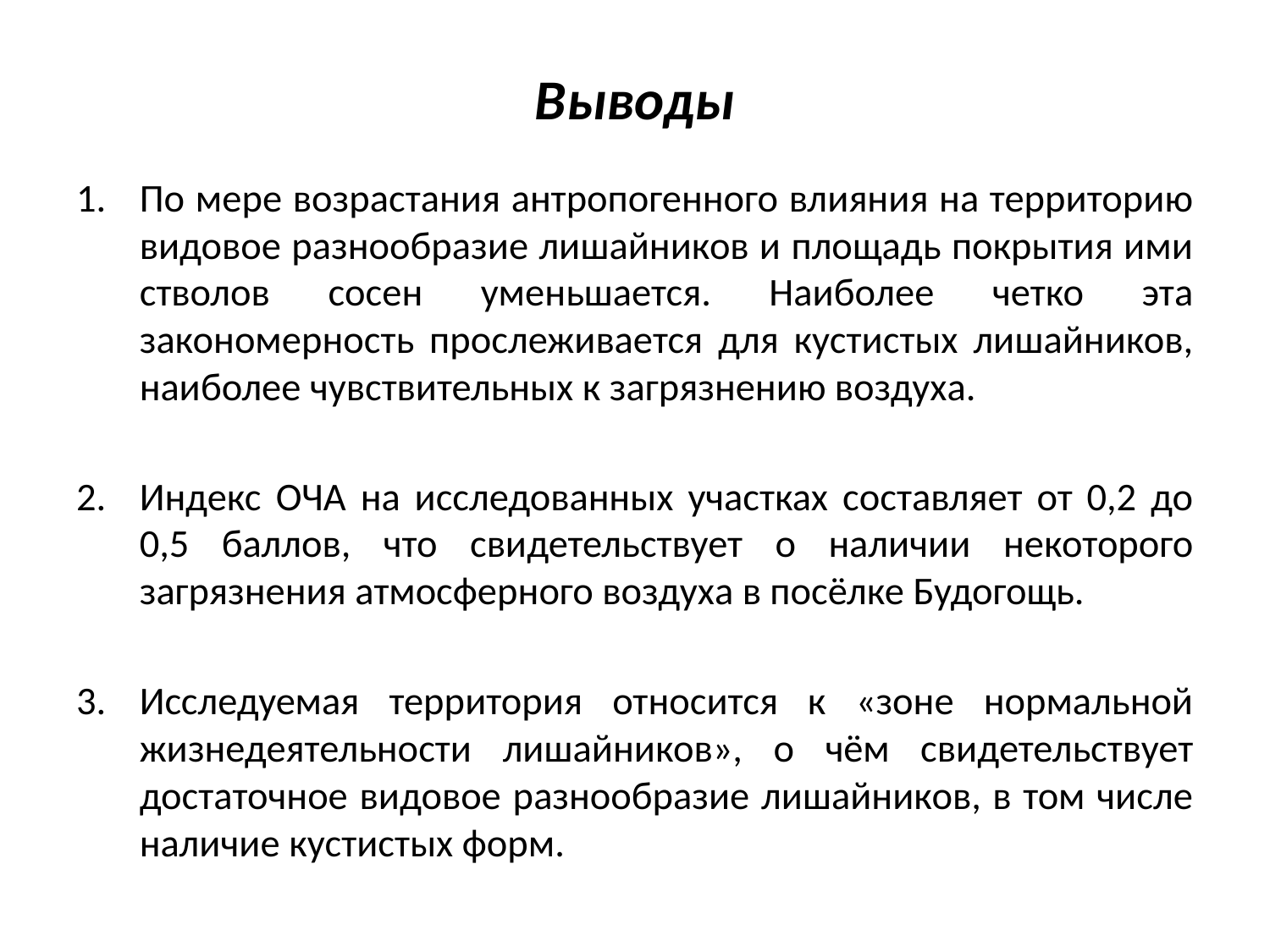

# Выводы
По мере возрастания антропогенного влияния на территорию видовое разнообразие лишайников и площадь покрытия ими стволов сосен уменьшается. Наиболее четко эта закономерность прослеживается для кустистых лишайников, наиболее чувствительных к загрязнению воздуха.

Индекс ОЧА на исследованных участках составляет от 0,2 до 0,5 баллов, что свидетельствует о наличии некоторого загрязнения атмосферного воздуха в посёлке Будогощь.

Исследуемая территория относится к «зоне нормальной жизнедеятельности лишайников», о чём свидетельствует достаточное видовое разнообразие лишайников, в том числе наличие кустистых форм.